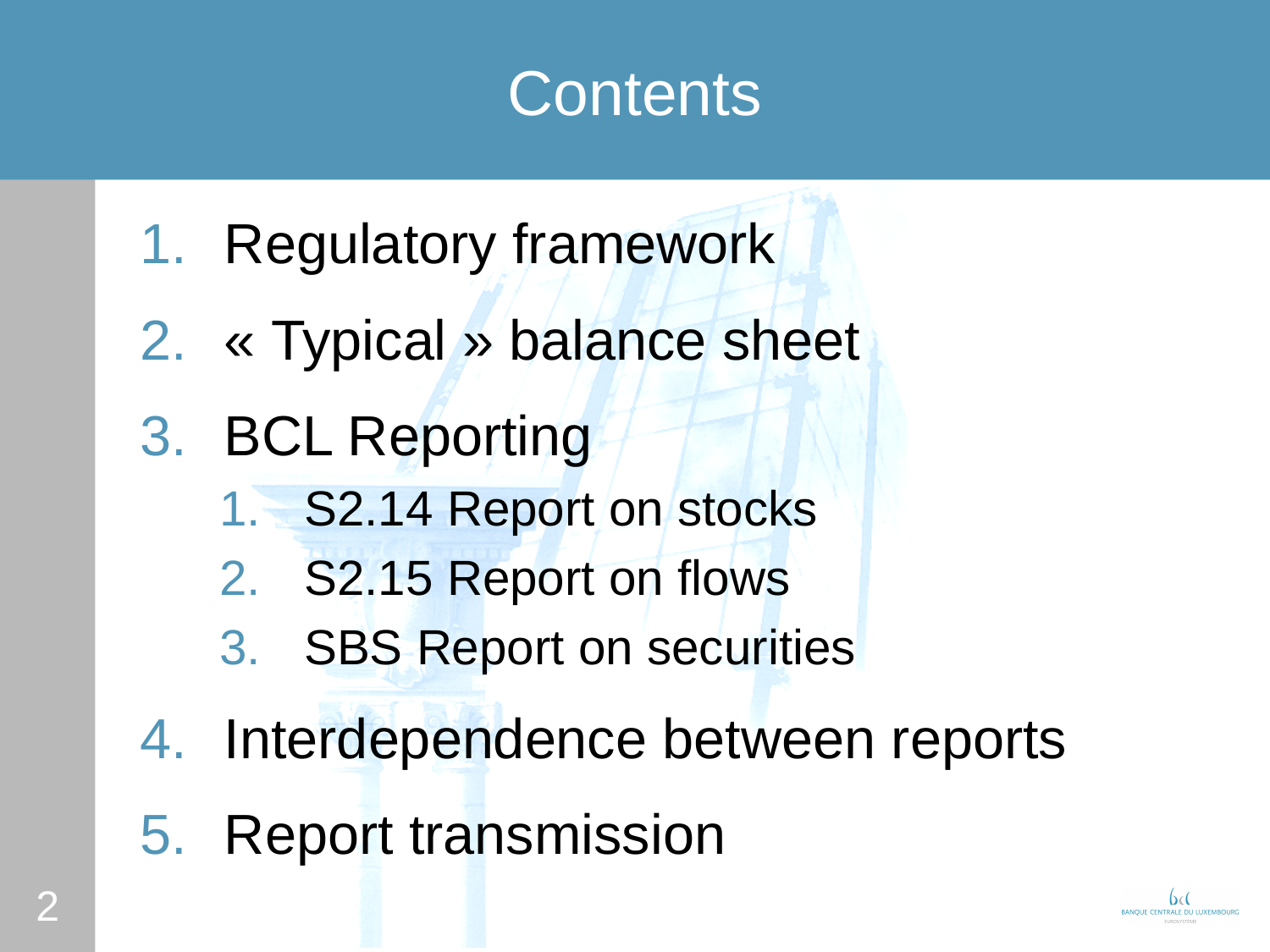

# Contents
Regulatory framework
« Typical » balance sheet
BCL Reporting
S2.14 Report on stocks
S2.15 Report on flows
SBS Report on securities
Interdependence between reports
Report transmission
2